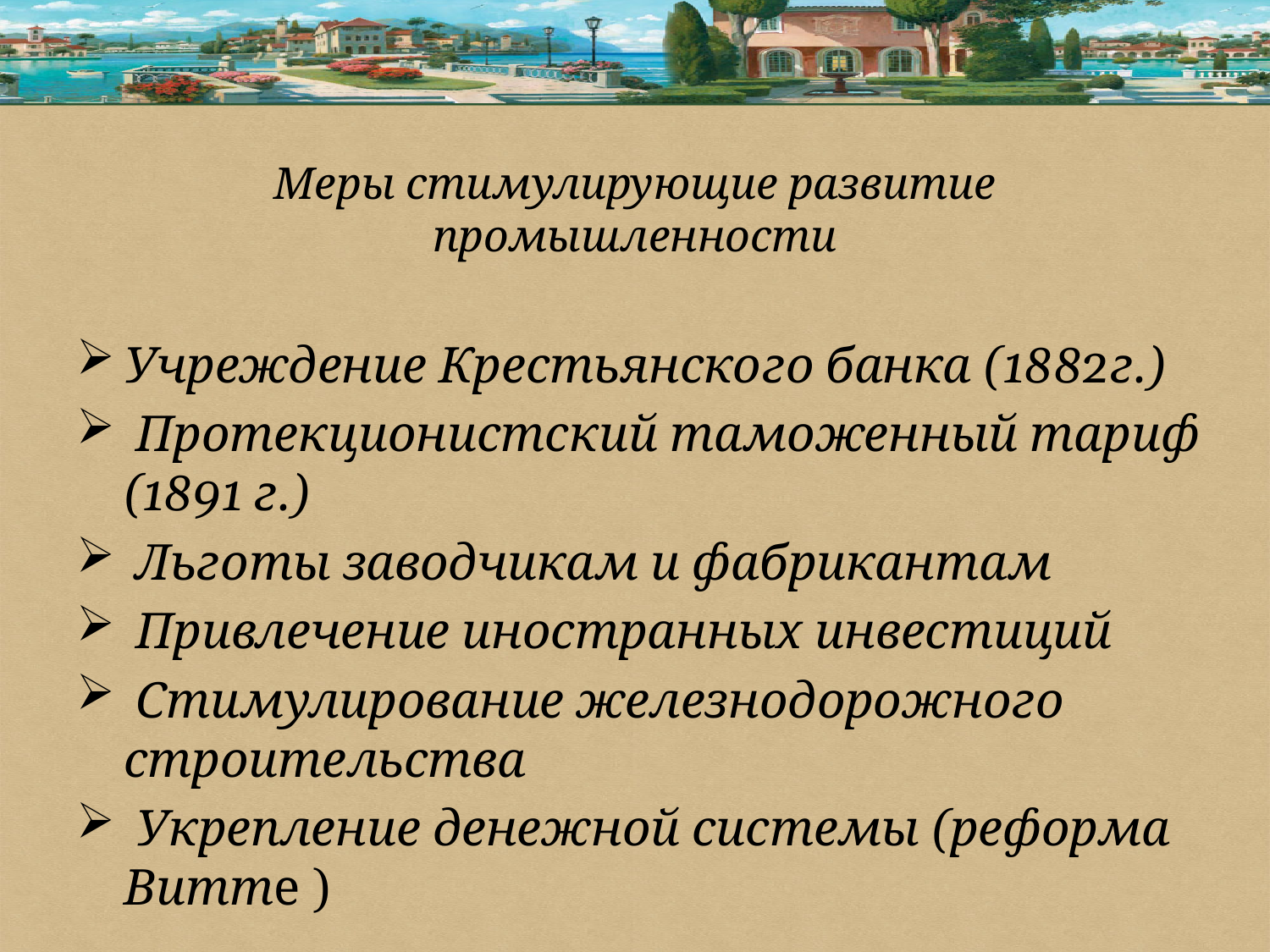

# Меры стимулирующие развитие промышленности
Учреждение Крестьянского банка (1882г.)
 Протекционистский таможенный тариф (1891 г.)
 Льготы заводчикам и фабрикантам
 Привлечение иностранных инвестиций
 Стимулирование железнодорожного строительства
 Укрепление денежной системы (реформа Витте )